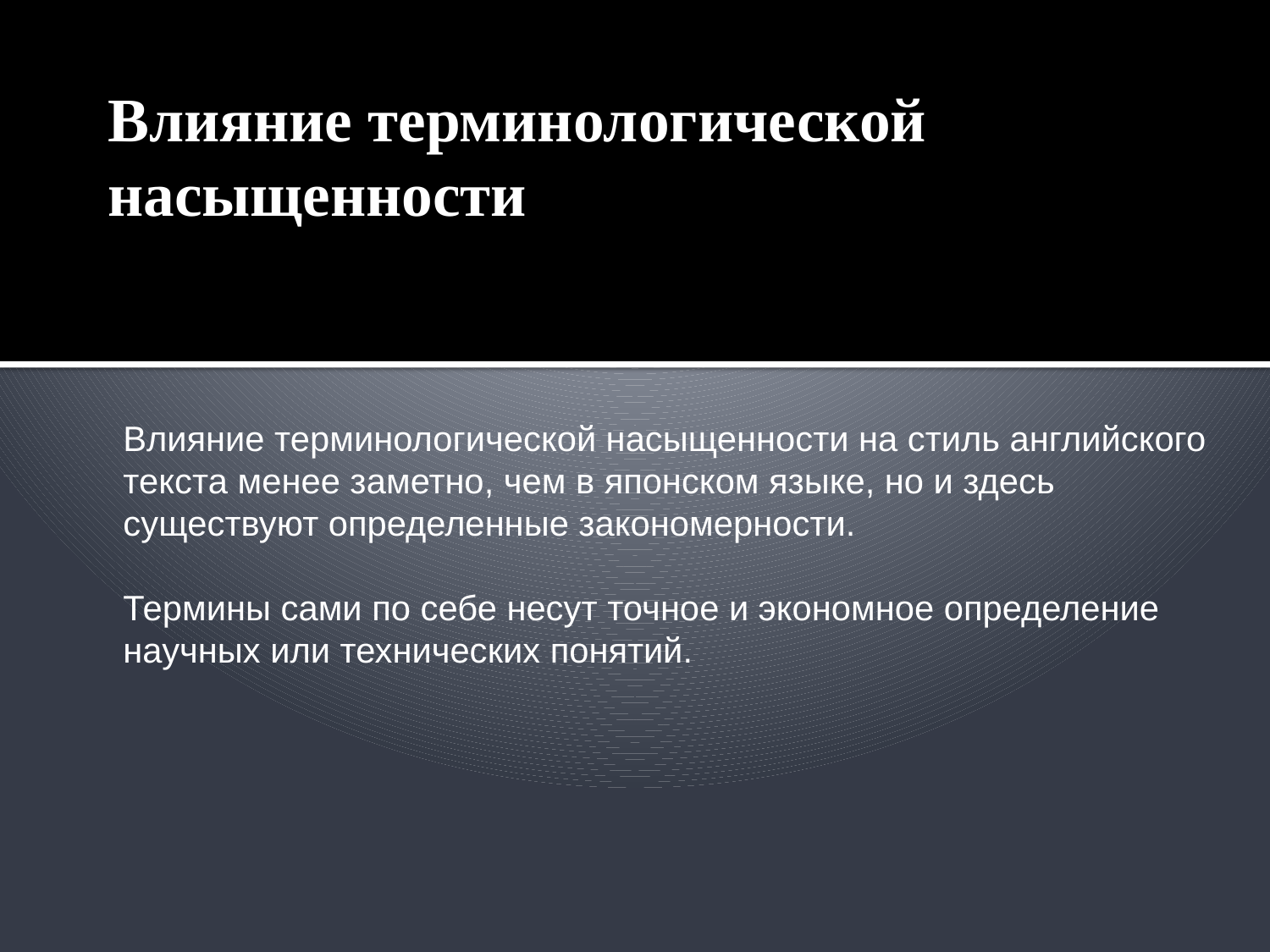

# Влияние терминологической насыщенности
Влияние терминологической насыщенности на стиль английского текста менее заметно, чем в японском языке, но и здесь существуют определенные закономерности.

Термины сами по себе несут точное и экономное определение научных или технических понятий.